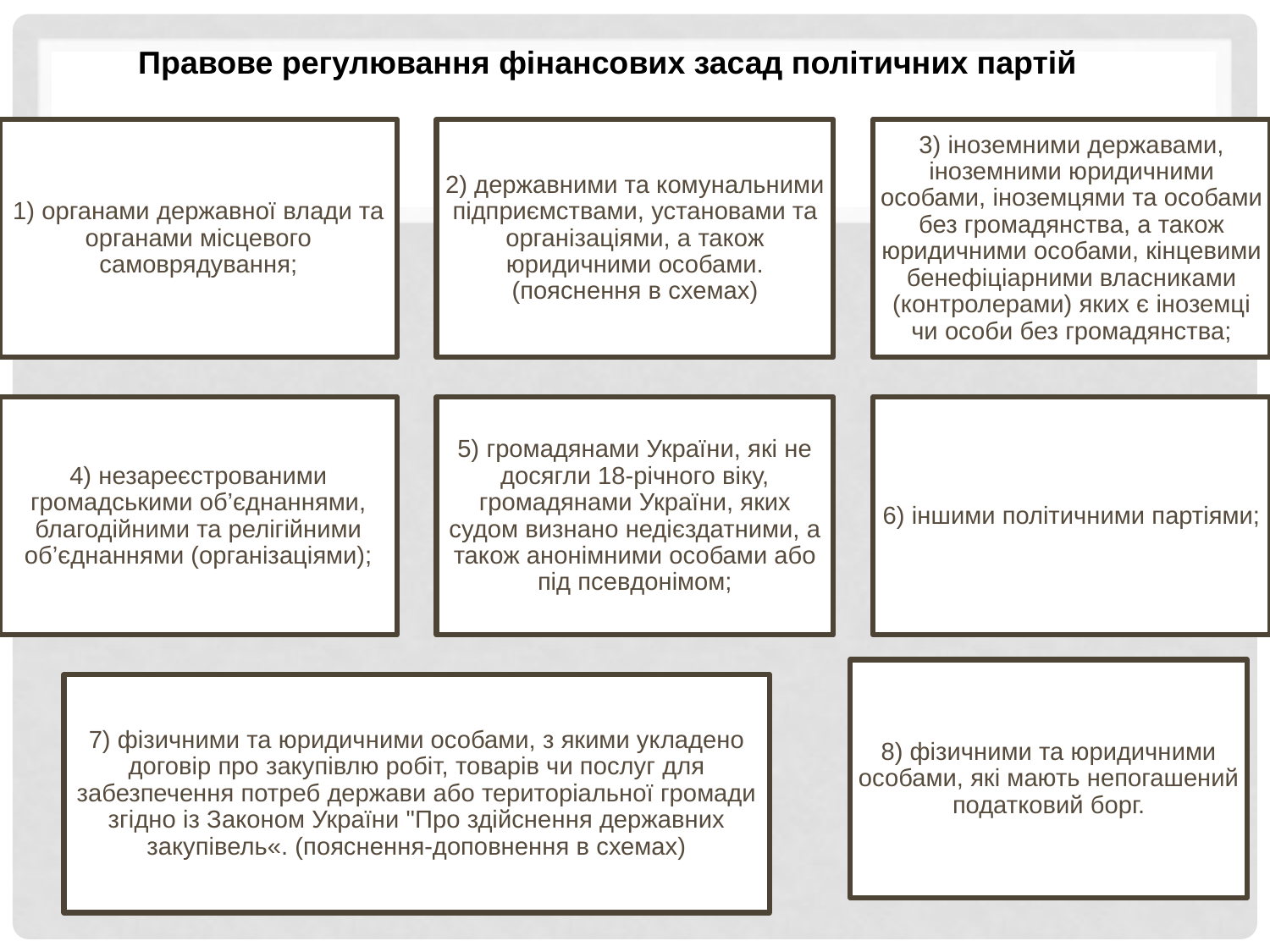

Правове регулювання фінансових засад політичних партій
1) органами державної влади та органами місцевого самоврядування;
2) державними та комунальними підприємствами, установами та організаціями, а також юридичними особами. (пояснення в схемах)
3) іноземними державами, іноземними юридичними особами, іноземцями та особами без громадянства, а також юридичними особами, кінцевими бенефіціарними власниками (контролерами) яких є іноземці чи особи без громадянства;
4) незареєстрованими громадськими об’єднаннями, благодійними та релігійними об’єднаннями (організаціями);
5) громадянами України, які не досягли 18-річного віку, громадянами України, яких судом визнано недієздатними, а також анонімними особами або під псевдонімом;
6) іншими політичними партіями;
7) фізичними та юридичними особами, з якими укладено договір про закупівлю робіт, товарів чи послуг для забезпечення потреб держави або територіальної громади згідно із Законом України "Про здійснення державних закупівель«. (пояснення-доповнення в схемах)
8) фізичними та юридичними особами, які мають непогашений податковий борг.